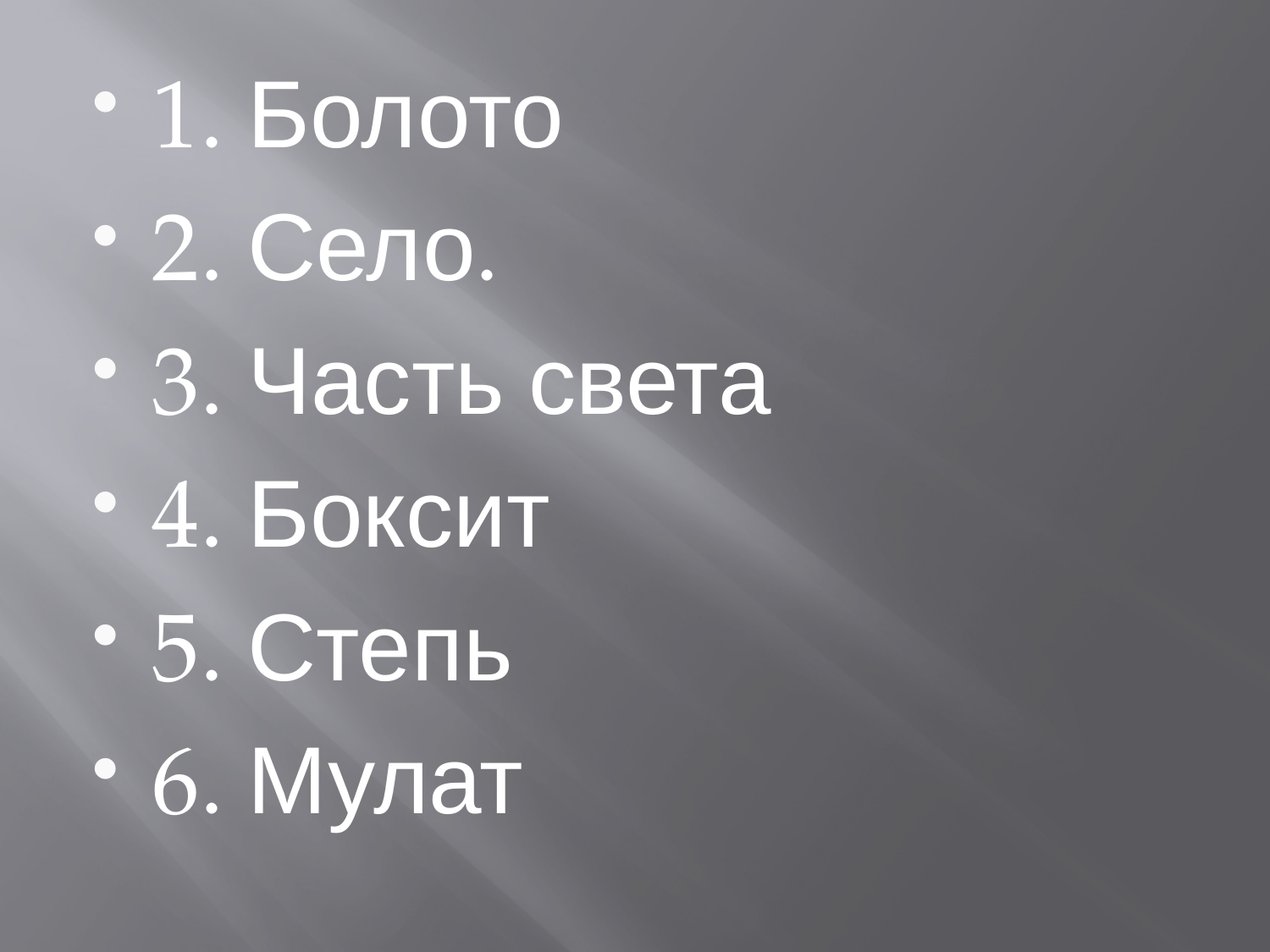

1. Болото
2. Село.
3. Часть света
4. Боксит
5. Степь
6. Мулат